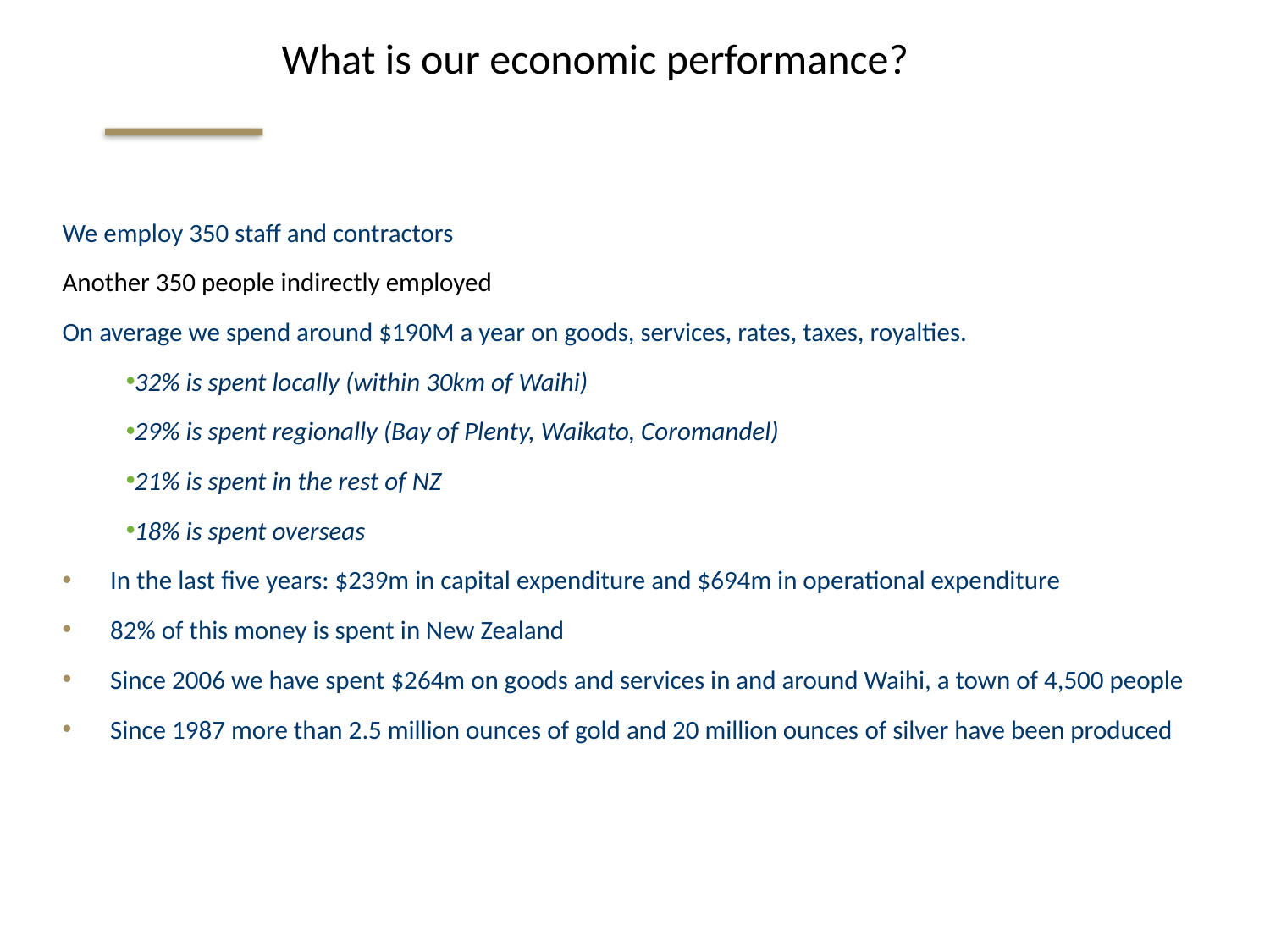

# What is our economic performance?
We employ 350 staff and contractors
Another 350 people indirectly employed
On average we spend around $190M a year on goods, services, rates, taxes, royalties.
32% is spent locally (within 30km of Waihi)
29% is spent regionally (Bay of Plenty, Waikato, Coromandel)
21% is spent in the rest of NZ
18% is spent overseas
In the last five years: $239m in capital expenditure and $694m in operational expenditure
82% of this money is spent in New Zealand
Since 2006 we have spent $264m on goods and services in and around Waihi, a town of 4,500 people
Since 1987 more than 2.5 million ounces of gold and 20 million ounces of silver have been produced